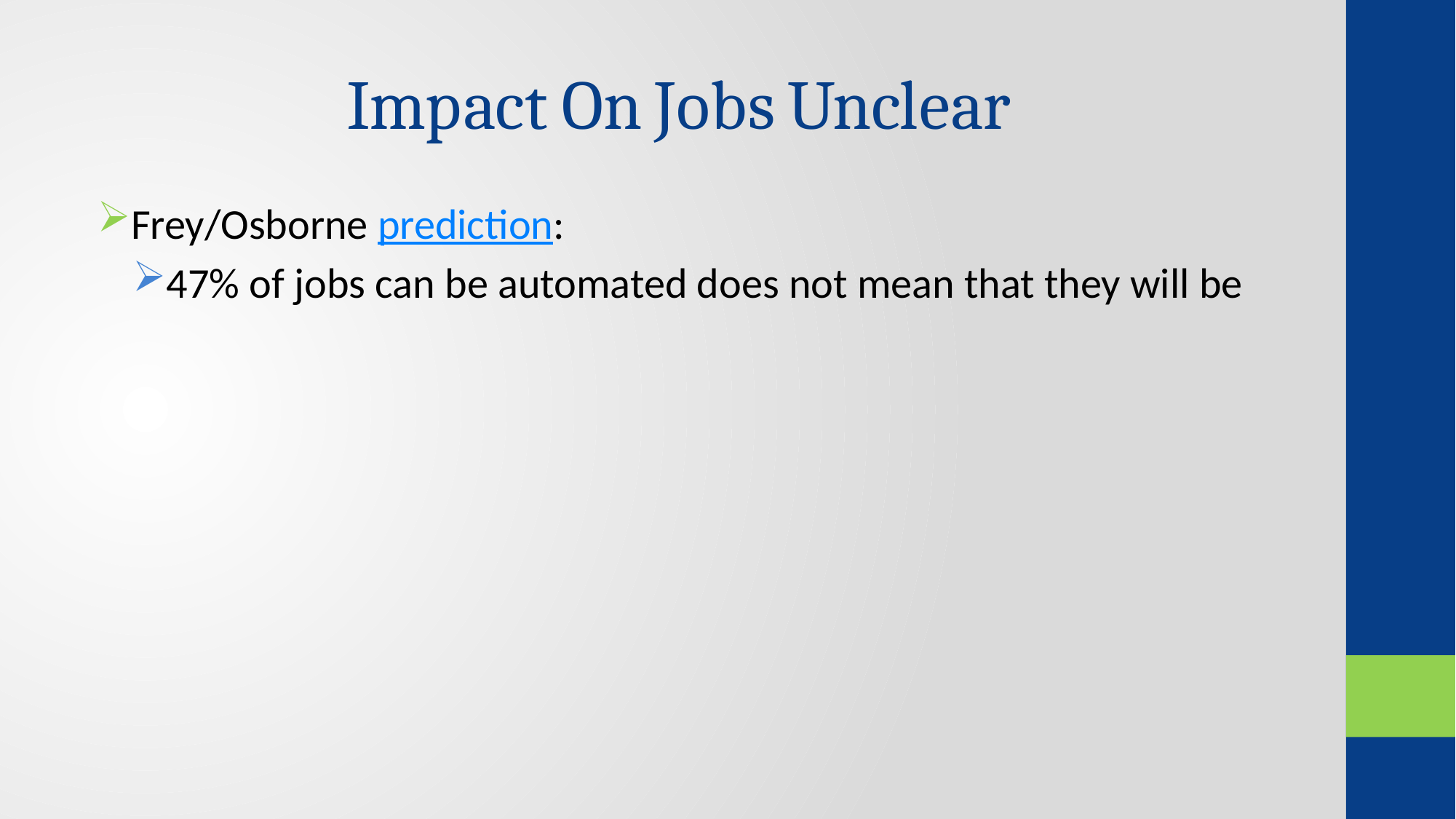

# Impact On Jobs Unclear
Frey/Osborne prediction:
47% of jobs can be automated does not mean that they will be